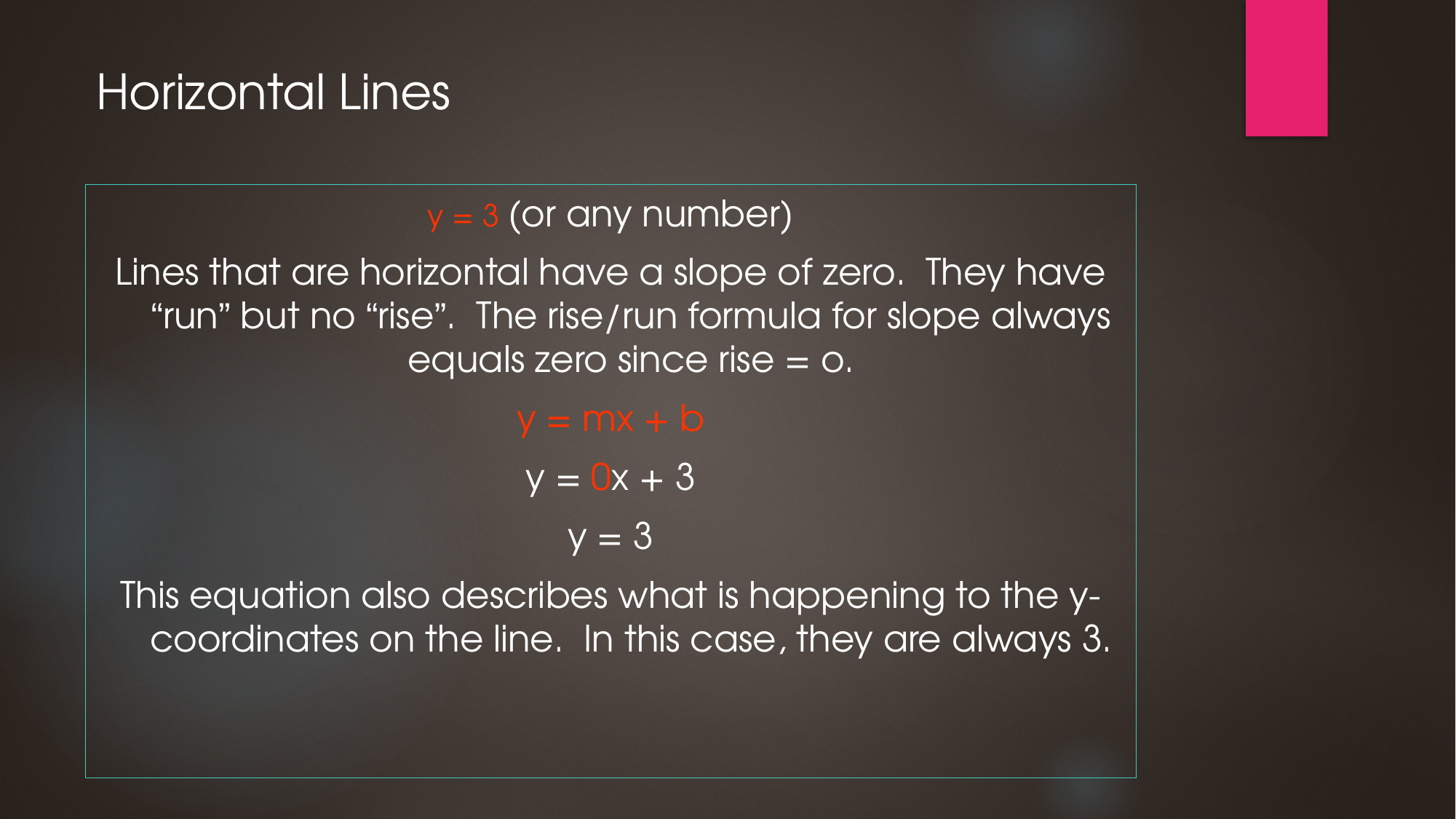

# Horizontal Lines
y = 3 (or any number)
Lines that are horizontal have a slope of zero.  They have “run” but no “rise”.  The rise/run formula for slope always equals zero since rise = o.
y = mx + b
y = 0x + 3
y = 3
This equation also describes what is happening to the y-coordinates on the line.  In this case, they are always 3.